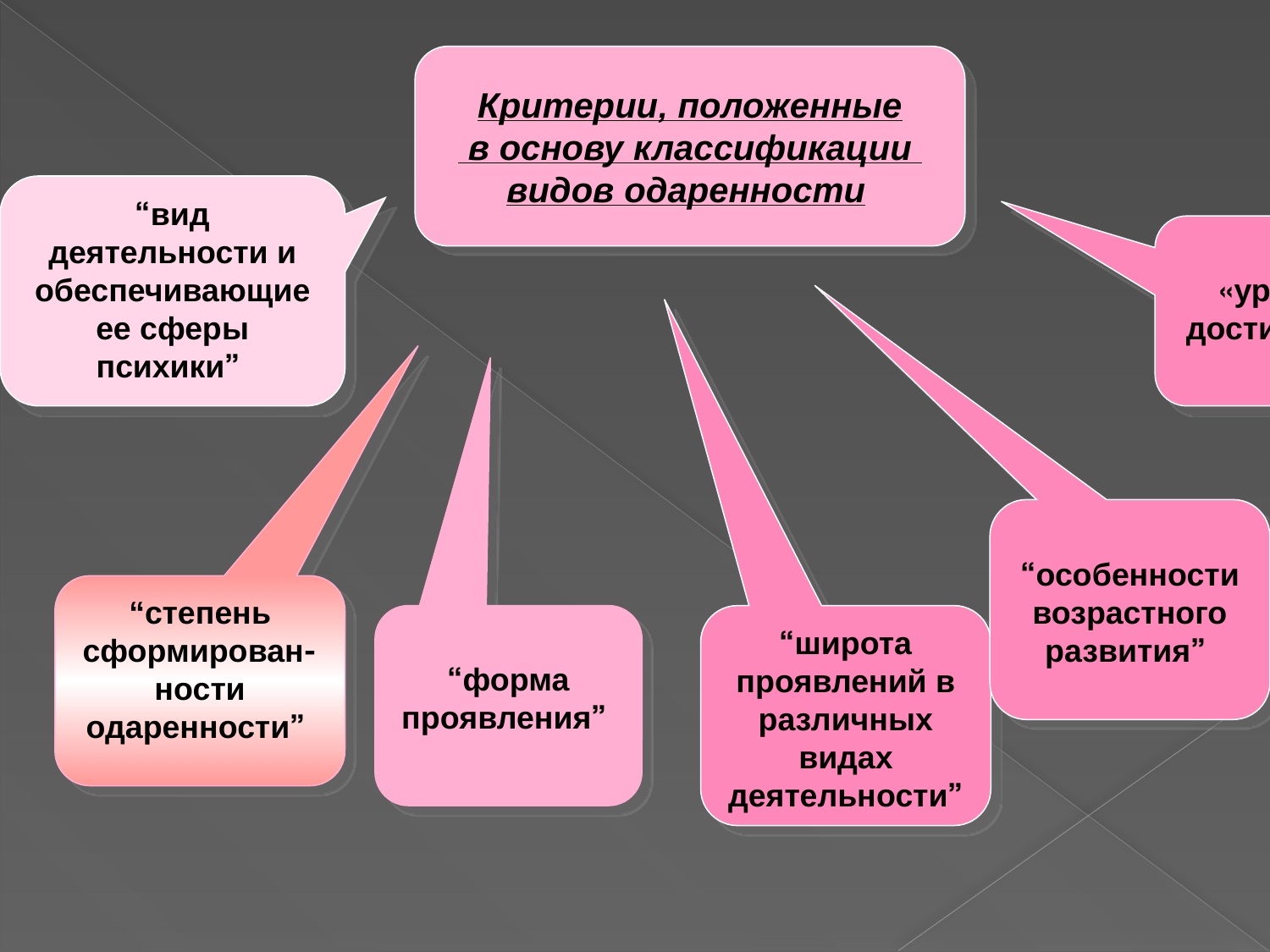

Критерии, положенные
 в основу классификации
видов одаренности
“вид деятельности и обеспечивающие ее сферы психики”

«уровень достижений»

“особенности возрастного развития”
“степень сформирован-ности одаренности”

“форма проявления”
“широта проявлений в различных видах деятельности”